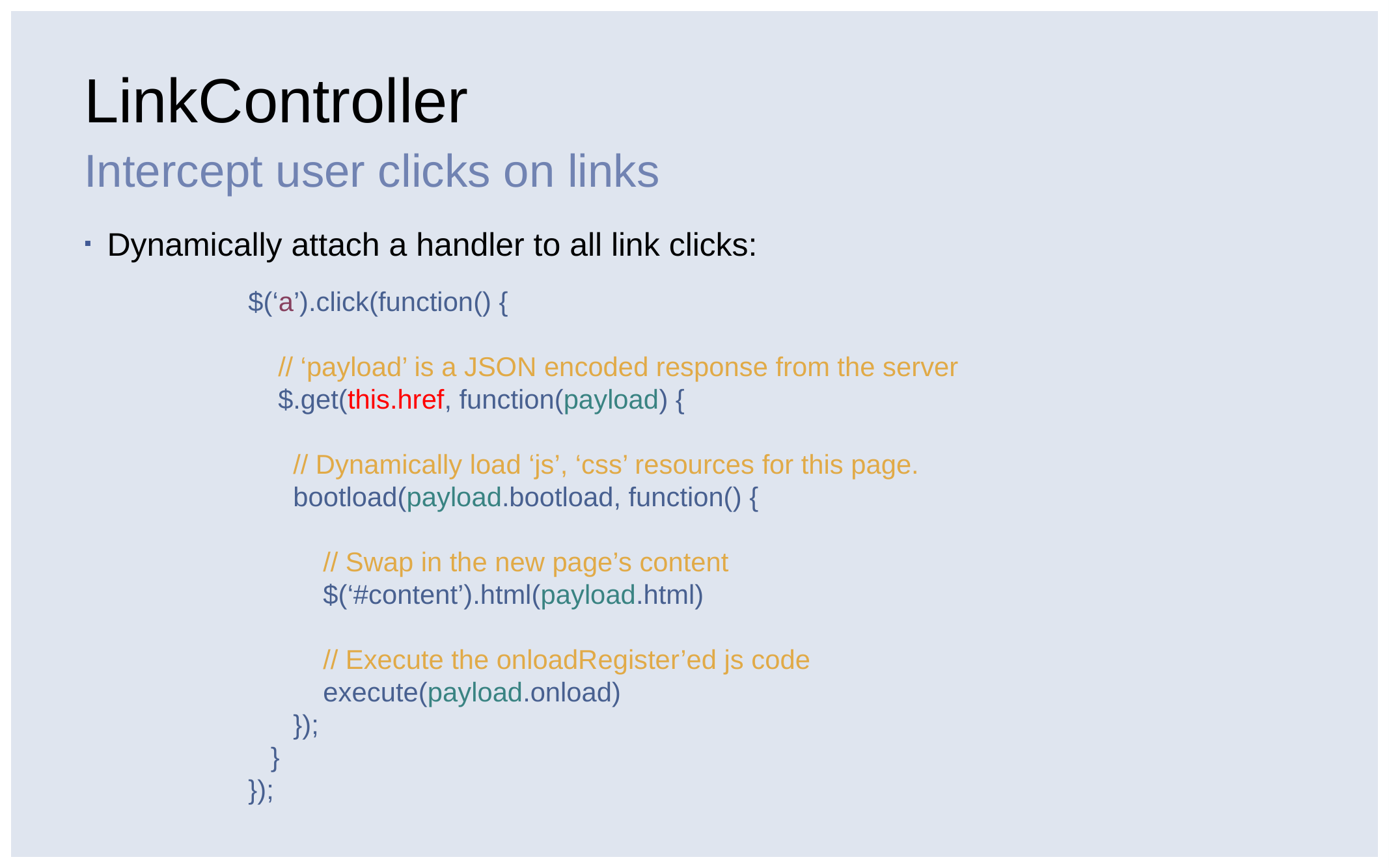

LinkController
Intercept user clicks on links
Dynamically attach a handler to all link clicks:

$(‘a’).click(function() {

    // ‘payload’ is a JSON encoded response from the server
    $.get(this.href, function(payload) {

      // Dynamically load ‘js’, ‘css’ resources for this page.
      bootload(payload.bootload, function() {

          // Swap in the new page’s content
          $(‘#content’).html(payload.html)

          // Execute the onloadRegister’ed js code
          execute(payload.onload)
      });
   }
});